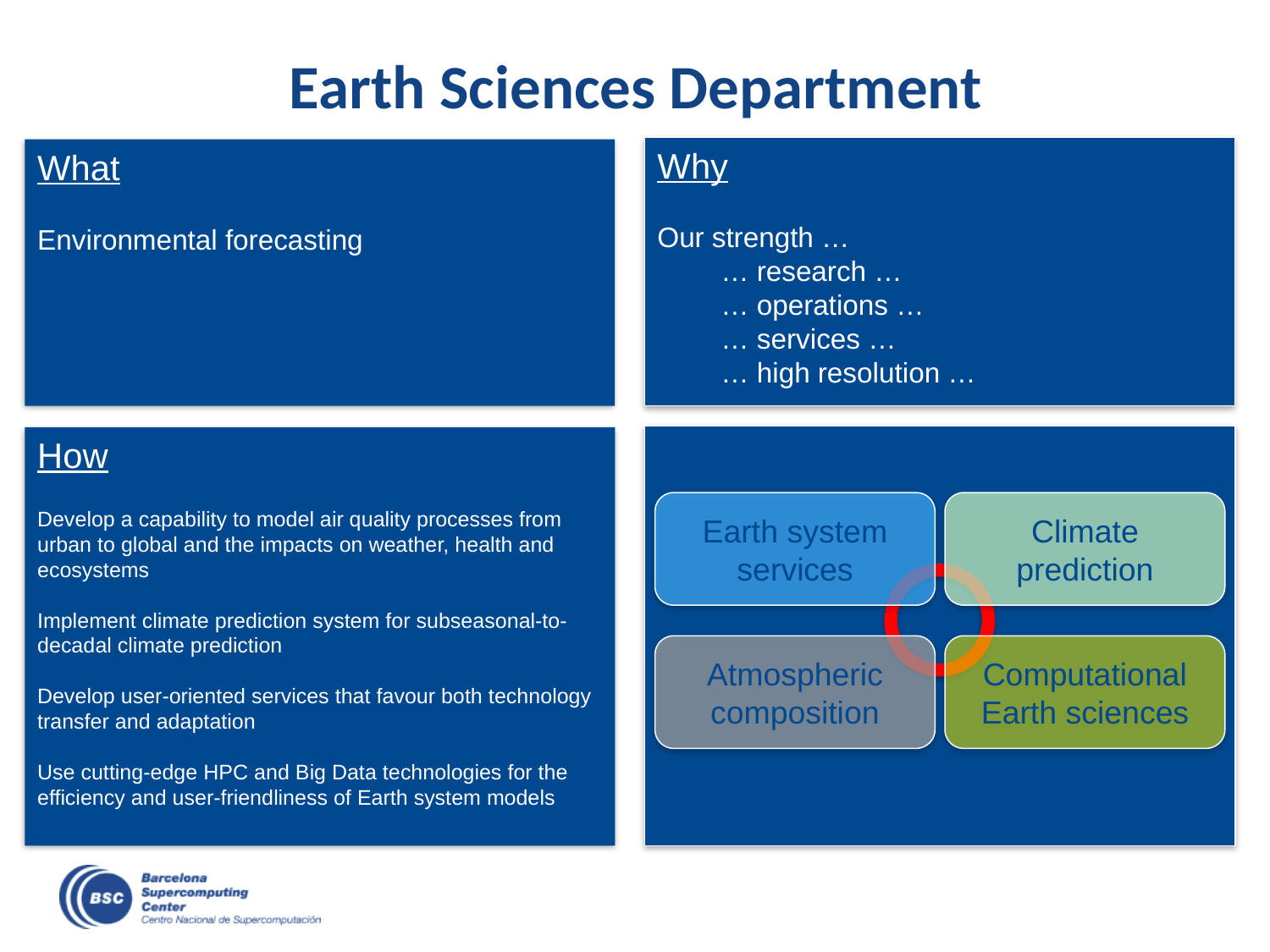

# Earth Sciences Department
Why

Our strength …
… research …
… operations …
… services …
… high resolution …

What

Environmental forecasting

How

Develop a capability to model air quality processes from urban to global and the impacts on weather, health and ecosystems

Implement climate prediction system for subseasonal-to-decadal climate prediction

Develop user-oriented services that favour both technology transfer and adaptation

Use cutting-edge HPC and Big Data technologies for the efficiency and user-friendliness of Earth system models
Earth system services
Climate prediction

Atmospheric composition
Computational Earth sciences